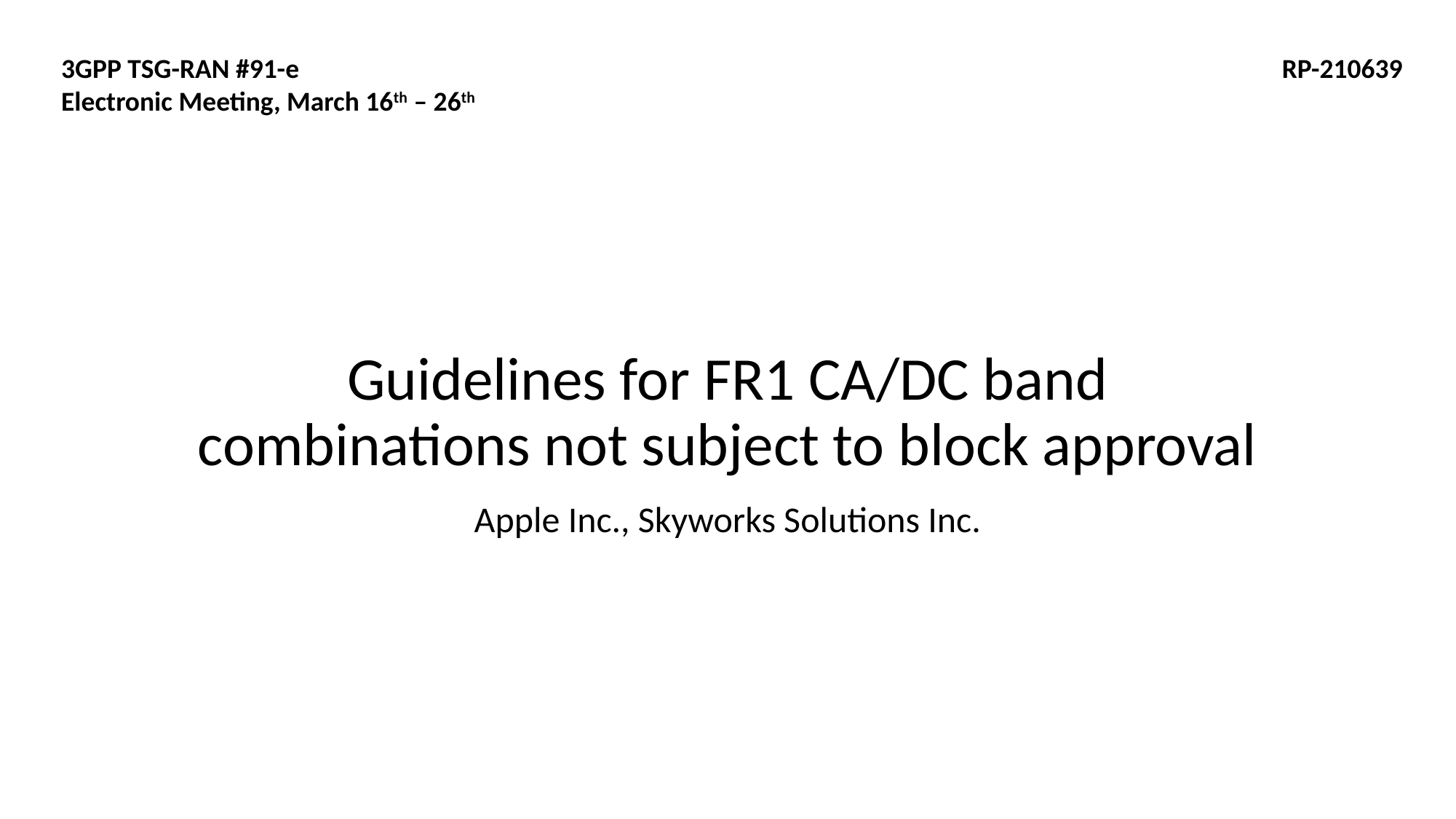

3GPP TSG-RAN #91-e
Electronic Meeting, March 16th – 26th
RP-210639
# Guidelines for FR1 CA/DC band combinations not subject to block approval
Apple Inc., Skyworks Solutions Inc.